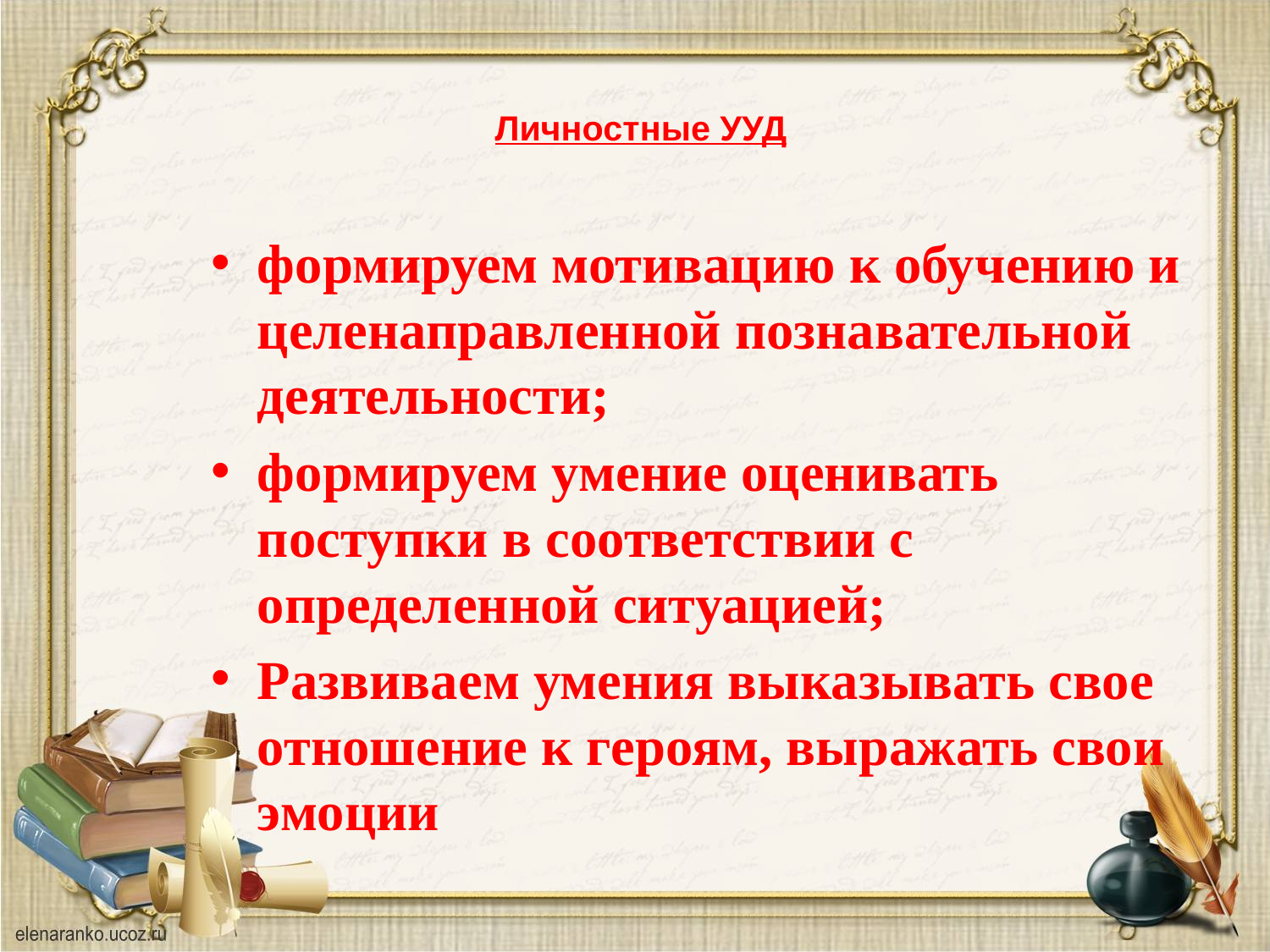

# Личностные УУД
формируем мотивацию к обучению и целенаправленной познавательной деятельности;
формируем умение оценивать поступки в соответствии с определенной ситуацией;
Развиваем умения выказывать свое отношение к героям, выражать свои эмоции